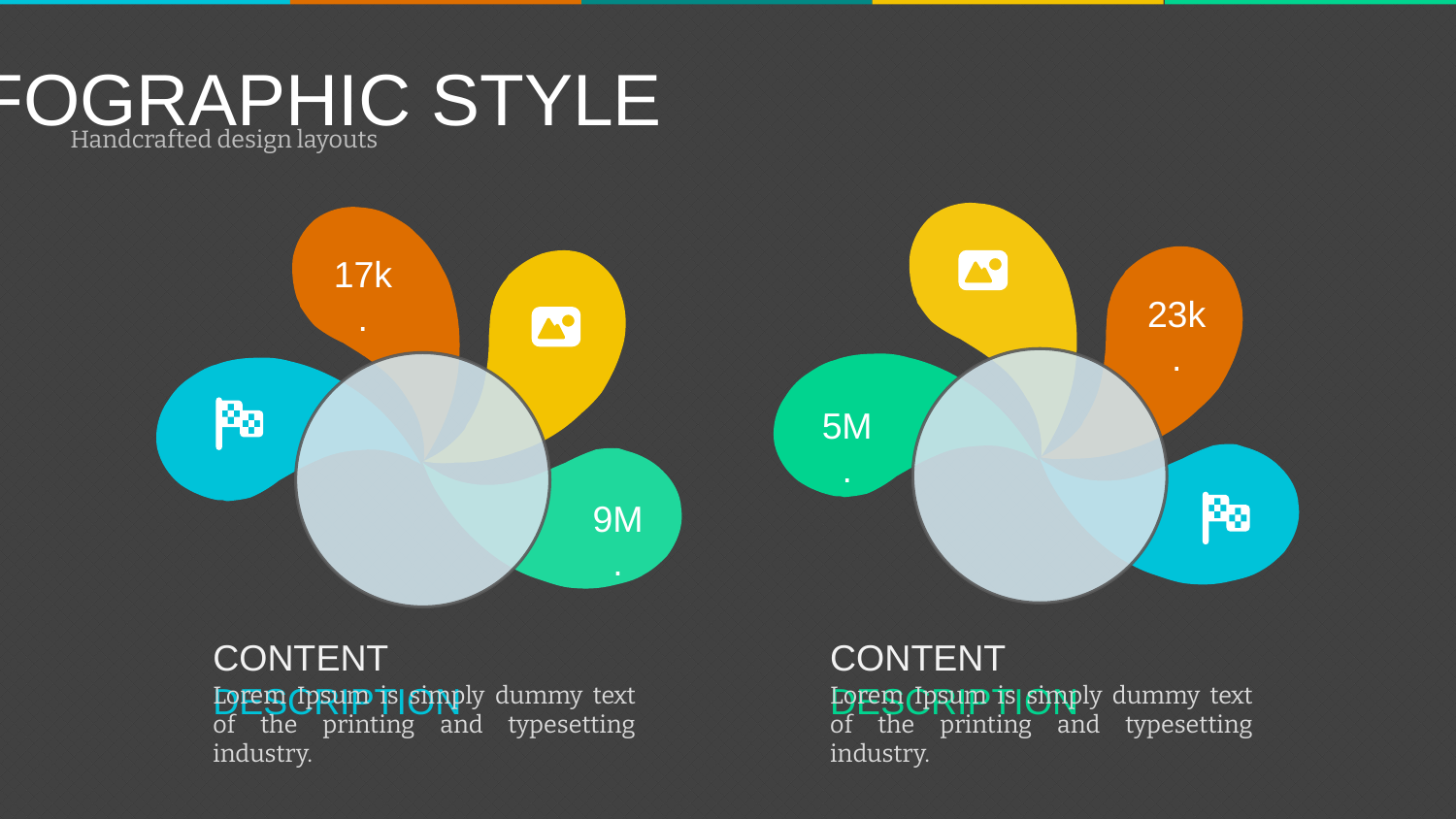

INFOGRAPHIC STYLE
Handcrafted design layouts

17k.

23k.

5M.

9M.

CONTENT DESCRIPTION
CONTENT DESCRIPTION
Lorem Ipsum is simply dummy text of the printing and typesetting industry.
Lorem Ipsum is simply dummy text of the printing and typesetting industry.